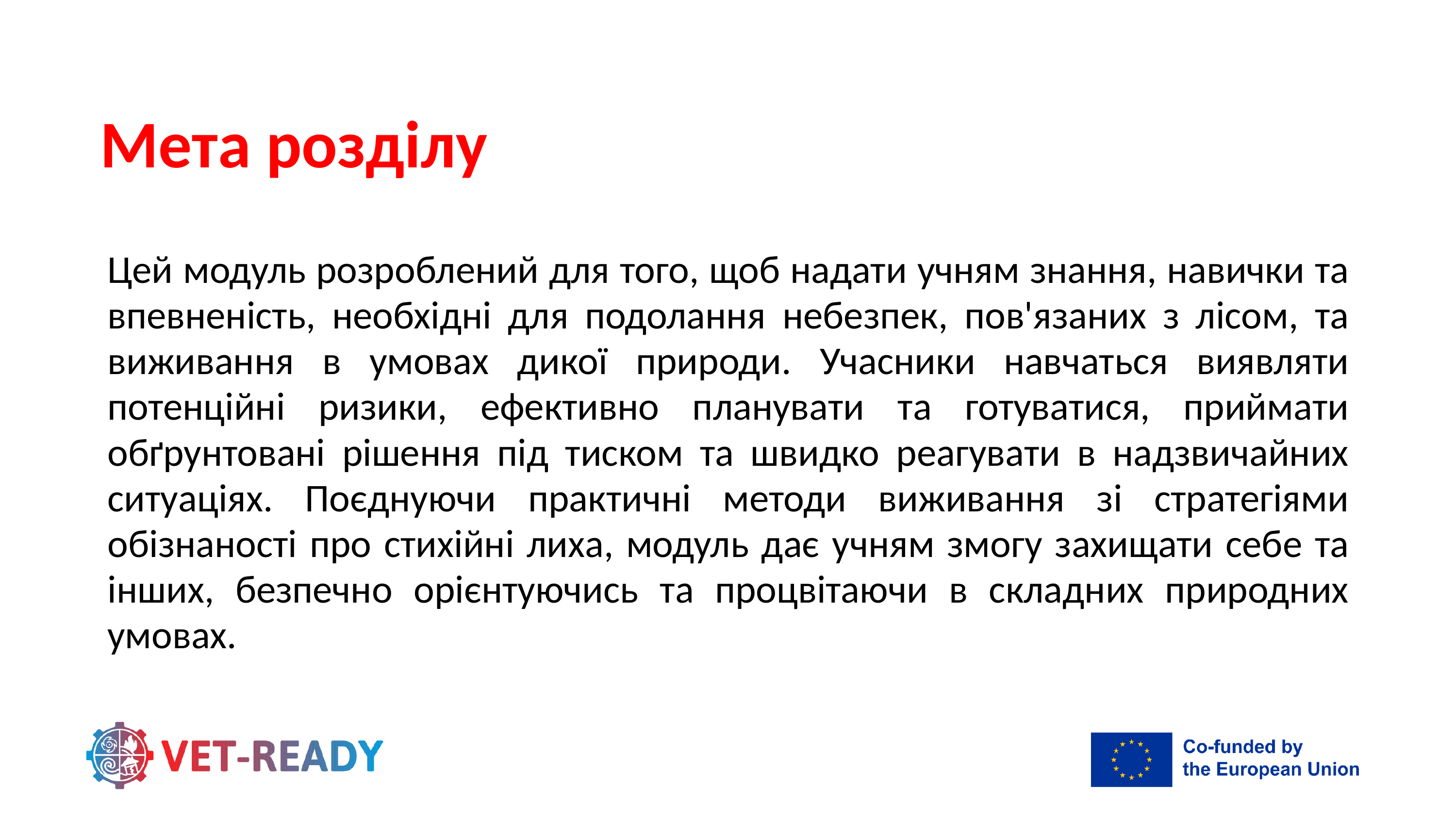

Мета розділу
Цей модуль розроблений для того, щоб надати учням знання, навички та впевненість, необхідні для подолання небезпек, пов'язаних з лісом, та виживання в умовах дикої природи. Учасники навчаться виявляти потенційні ризики, ефективно планувати та готуватися, приймати обґрунтовані рішення під тиском та швидко реагувати в надзвичайних ситуаціях. Поєднуючи практичні методи виживання зі стратегіями обізнаності про стихійні лиха, модуль дає учням змогу захищати себе та інших, безпечно орієнтуючись та процвітаючи в складних природних умовах.